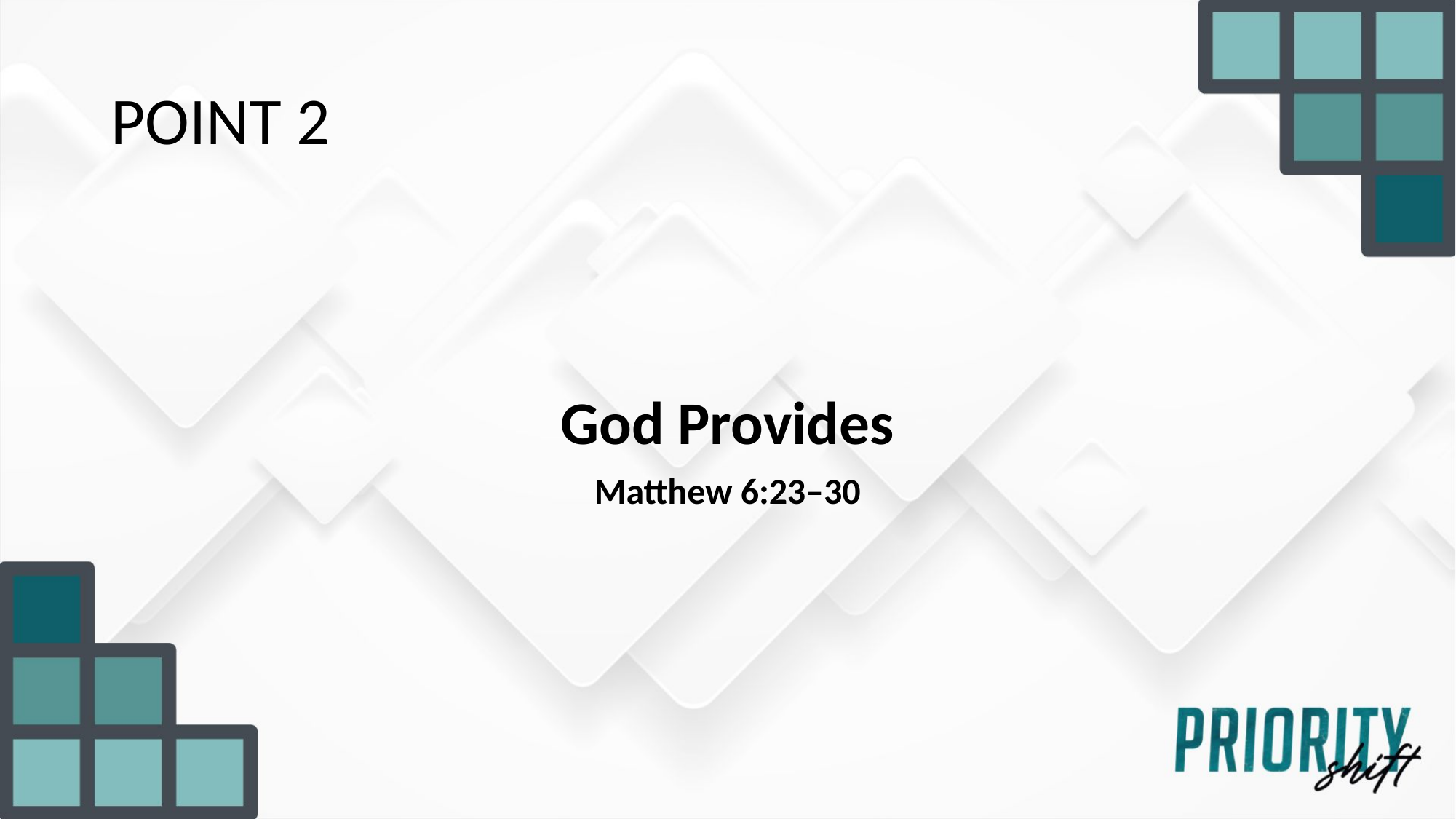

# POINT 2

God Provides
Matthew 6:23–30